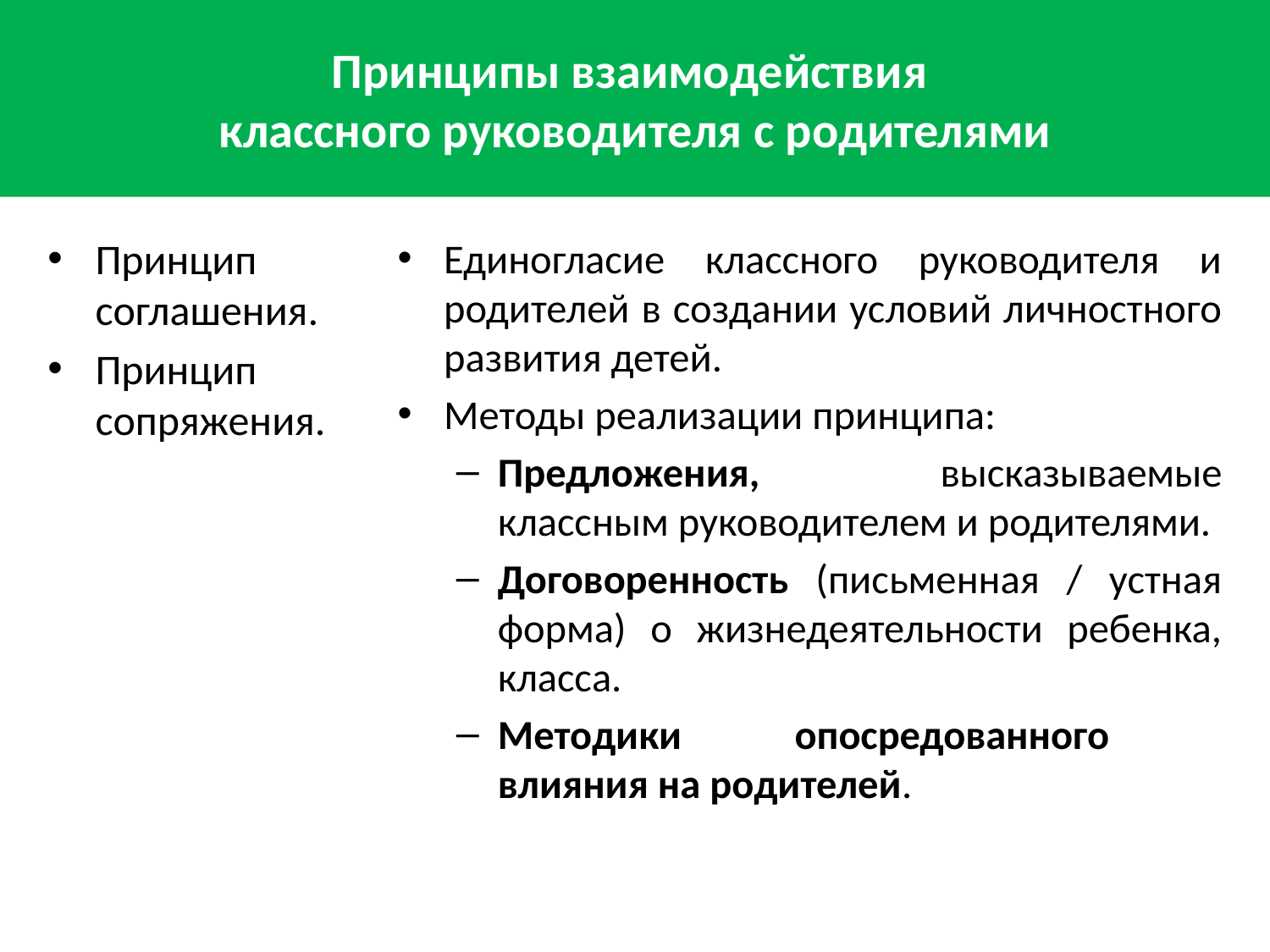

# Принципы взаимодействия классного руководителя с родителями
Принцип соглашения.
Принцип сопряжения.

Единогласие классного руководителя и родителей в создании условий личностного развития детей.
Методы реализации принципа:
Предложения, высказываемые классным руководителем и родителями.
Договоренность (письменная / устная форма) о жизнедеятельности ребенка, класса.
Методики опосредованного
влияния на родителей.